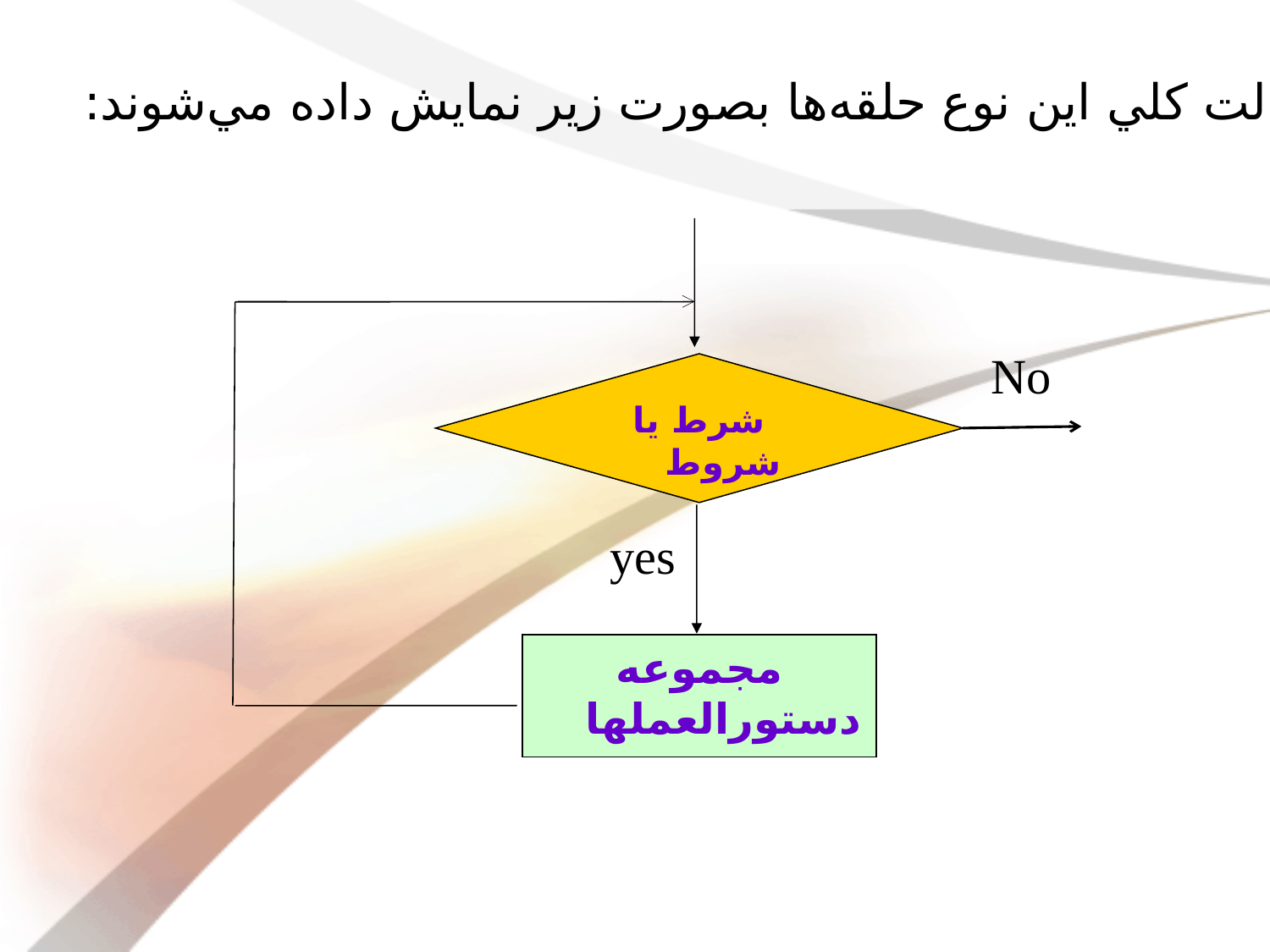

در حالت كلي اين نوع حلقه‌ها بصورت زير نمايش داده مي‌شوند:

شرط يا شروط

مجموعه دستورالعملها

No
yes